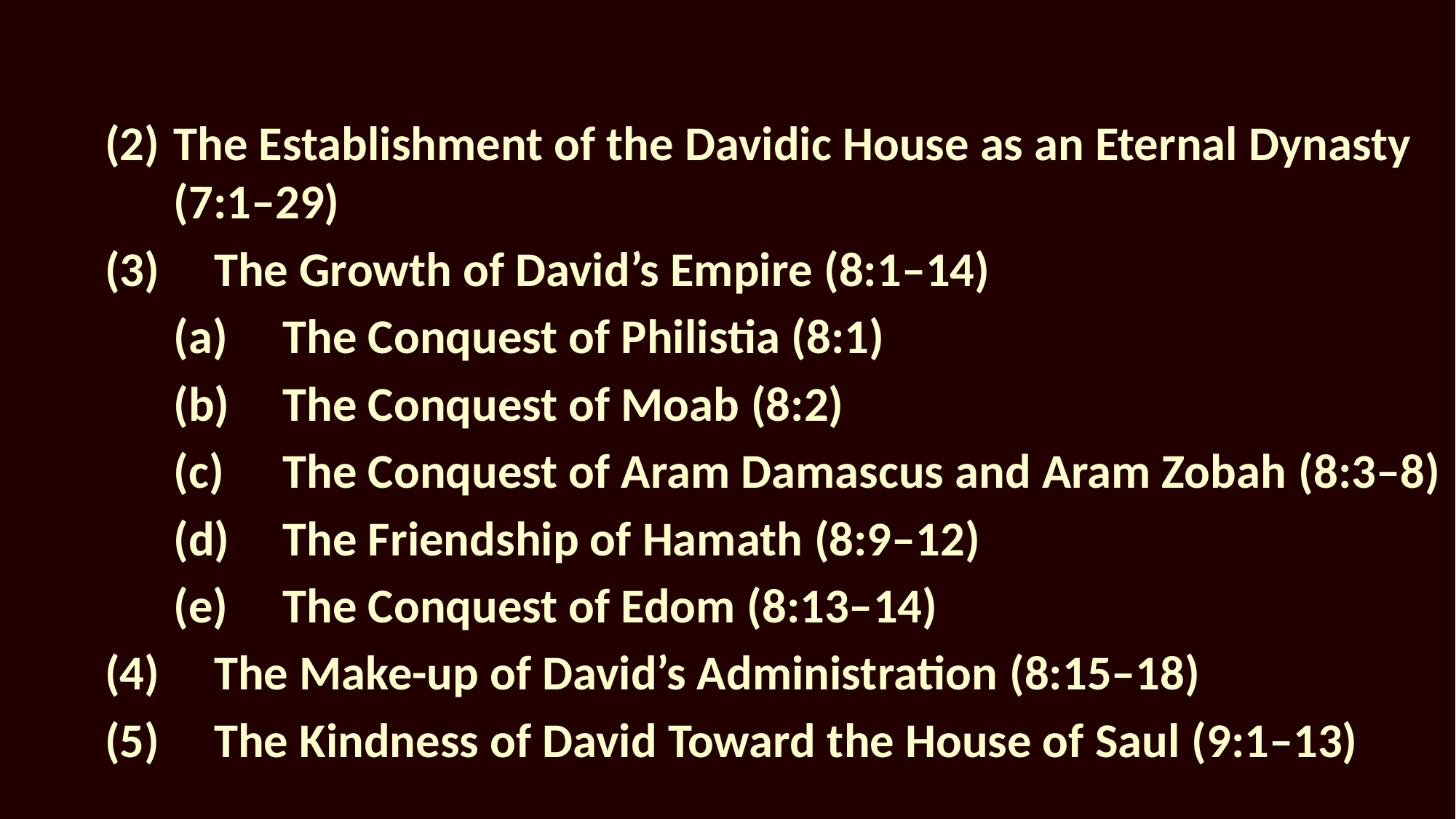

(2)	The Establishment of the Davidic House as an Eternal Dynasty (7:1–29)
(3)	The Growth of David’s Empire (8:1–14)
(a)	The Conquest of Philistia (8:1)
(b)	The Conquest of Moab (8:2)
(c)	The Conquest of Aram Damascus and Aram Zobah (8:3–8)
(d)	The Friendship of Hamath (8:9–12)
(e)	The Conquest of Edom (8:13–14)
(4)	The Make-up of David’s Administration (8:15–18)
(5)	The Kindness of David Toward the House of Saul (9:1–13)